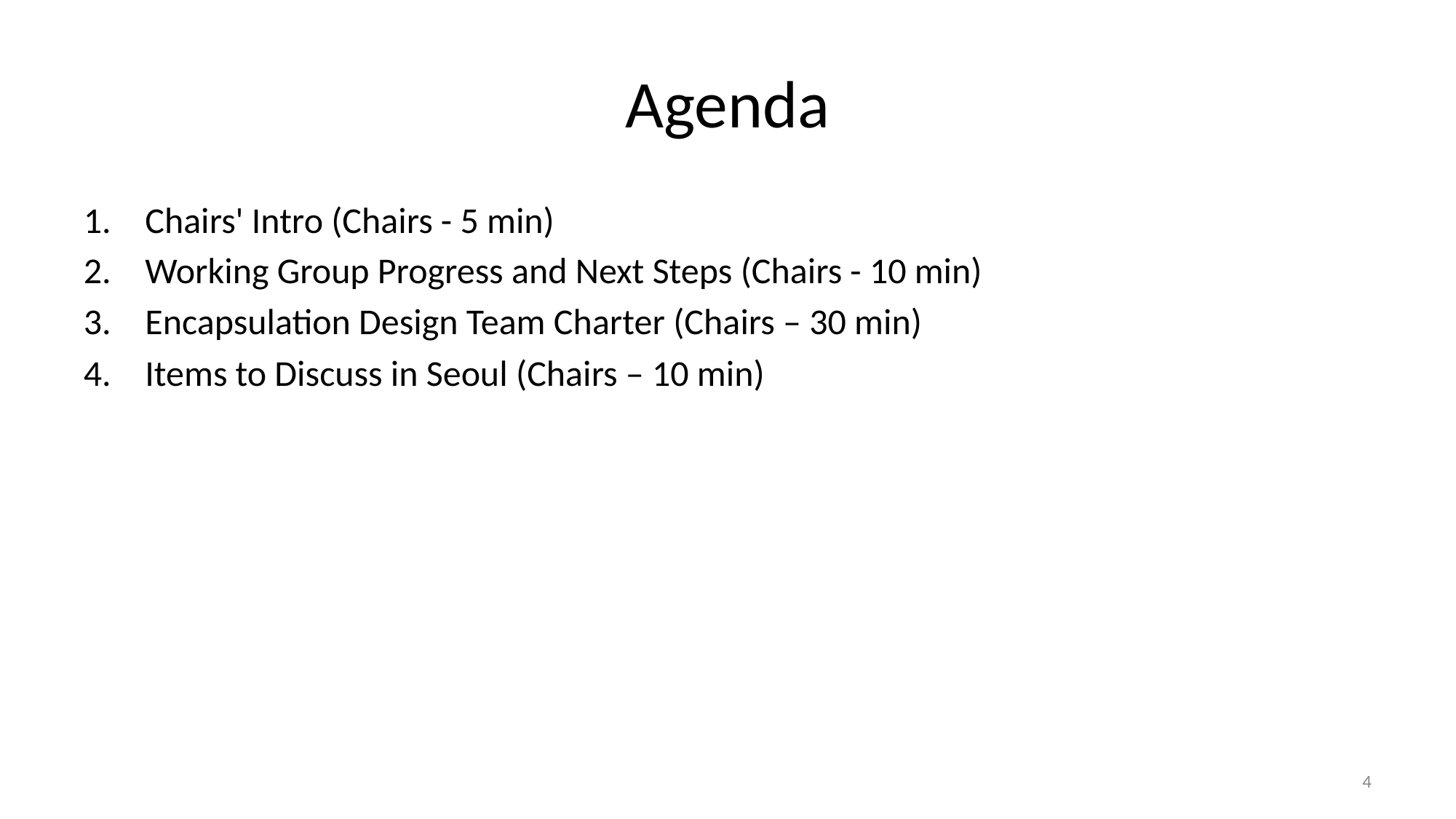

# Agenda
Chairs' Intro (Chairs - 5 min)
Working Group Progress and Next Steps (Chairs - 10 min)
Encapsulation Design Team Charter (Chairs – 30 min)
Items to Discuss in Seoul (Chairs – 10 min)

4